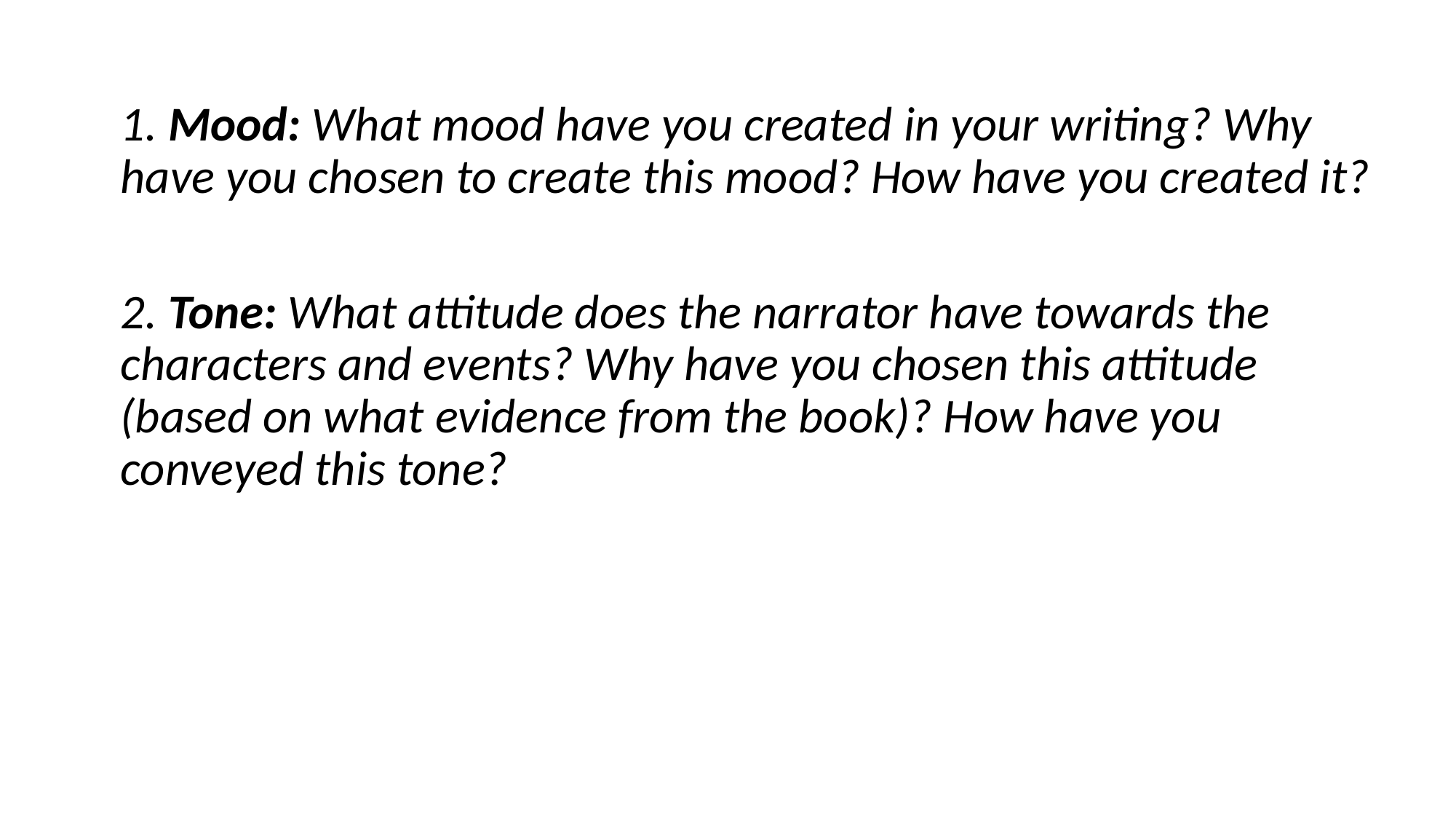

1. Mood: What mood have you created in your writing? Why have you chosen to create this mood? How have you created it?

2. Tone: What attitude does the narrator have towards the characters and events? Why have you chosen this attitude (based on what evidence from the book)? How have you conveyed this tone?